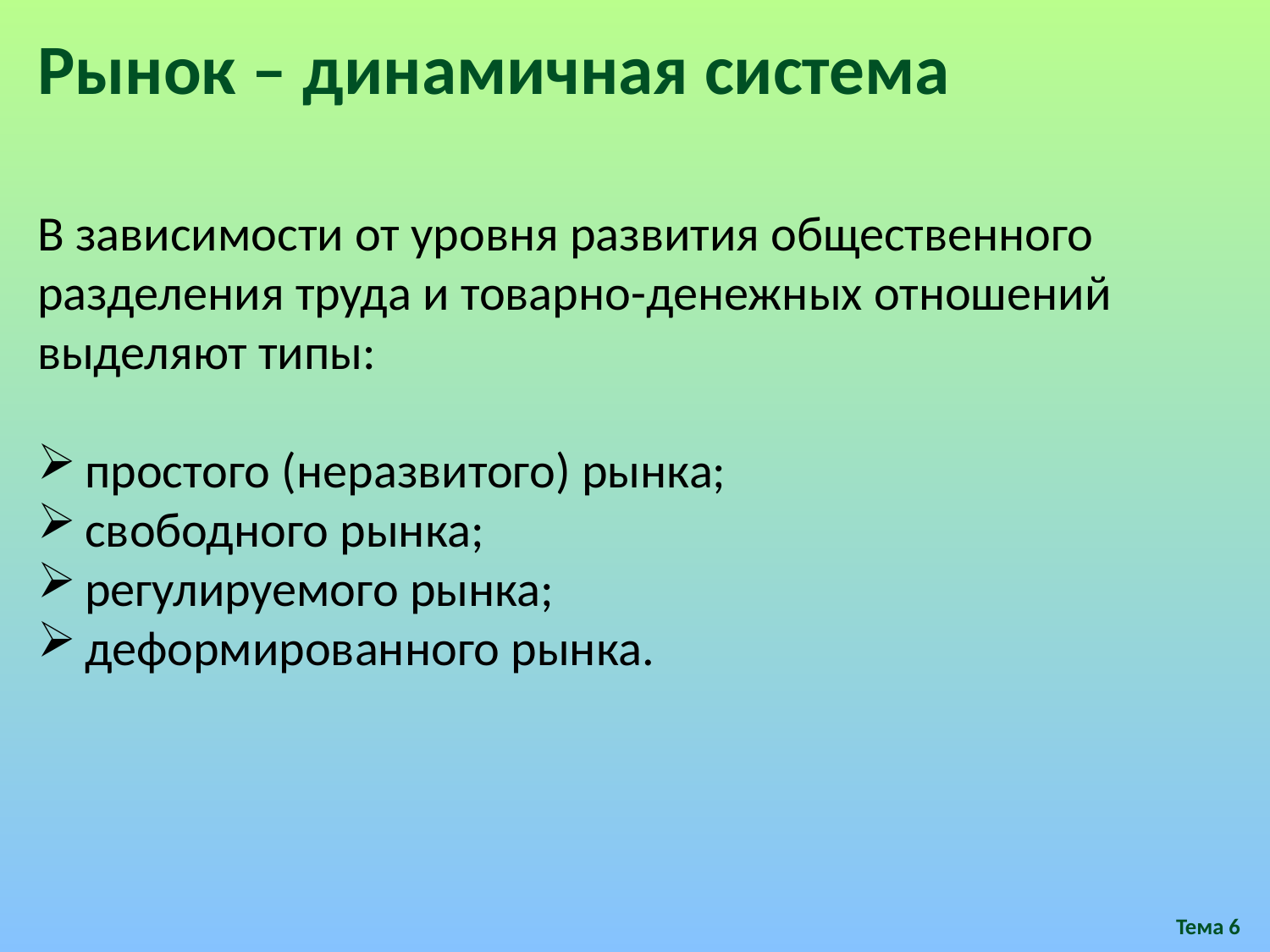

Рынок – динамичная система

В зависимости от уровня развития общественного разделения труда и товарно-денежных отношений выделяют типы:

простого (неразвитого) рынка;
свободного рынка;
регулируемого рынка;
деформированного рынка.

Тема 6